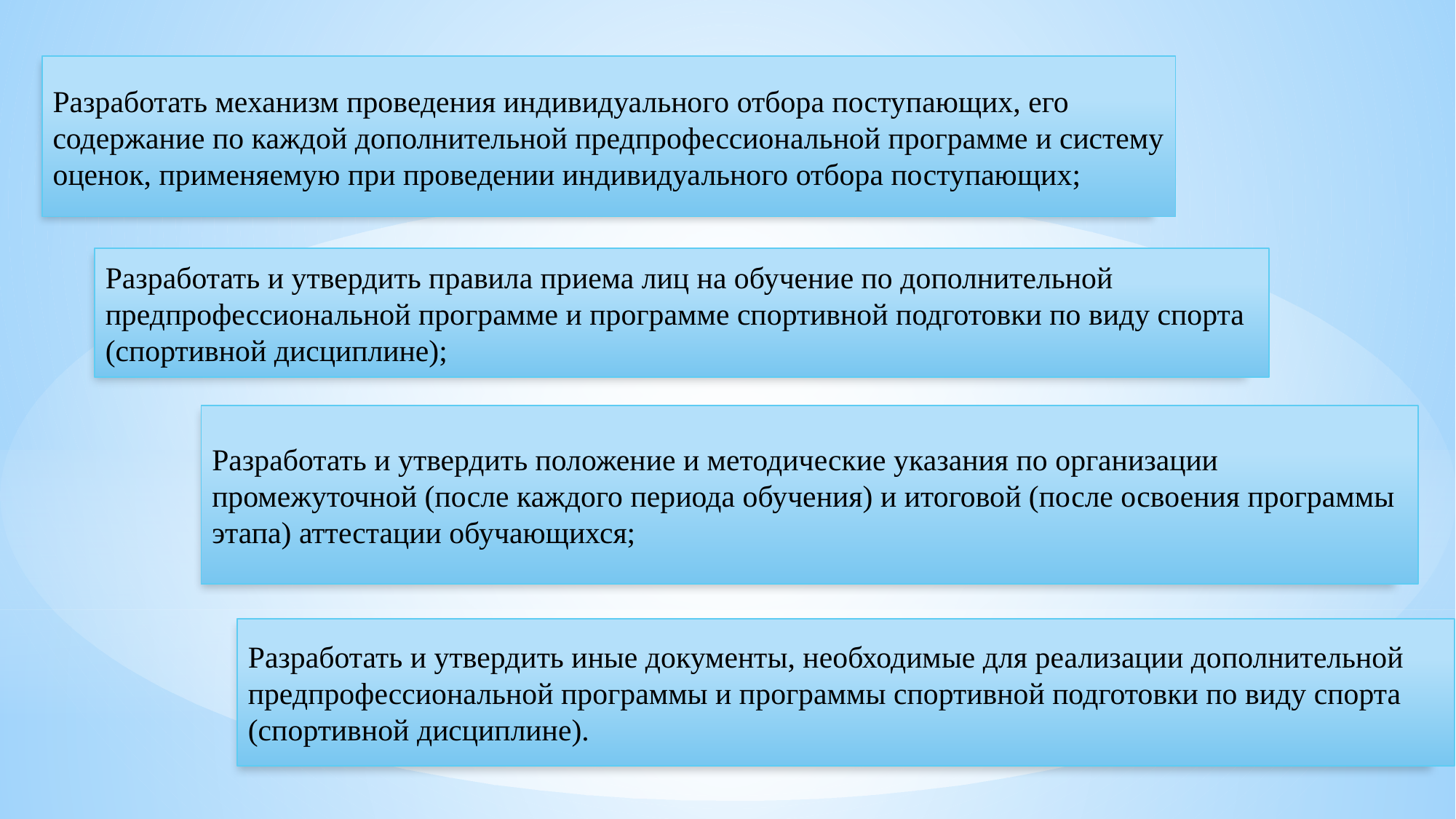

Разработать механизм проведения индивидуального отбора поступающих, его содержание по каждой дополнительной предпрофессиональной программе и систему оценок, применяемую при проведении индивидуального отбора поступающих;
Разработать и утвердить правила приема лиц на обучение по дополнительной предпрофессиональной программе и программе спортивной подготовки по виду спорта (спортивной дисциплине);
Разработать и утвердить положение и методические указания по организации промежуточной (после каждого периода обучения) и итоговой (после освоения программы этапа) аттестации обучающихся;
Разработать и утвердить иные документы, необходимые для реализации дополнительной предпрофессиональной программы и программы спортивной подготовки по виду спорта (спортивной дисциплине).